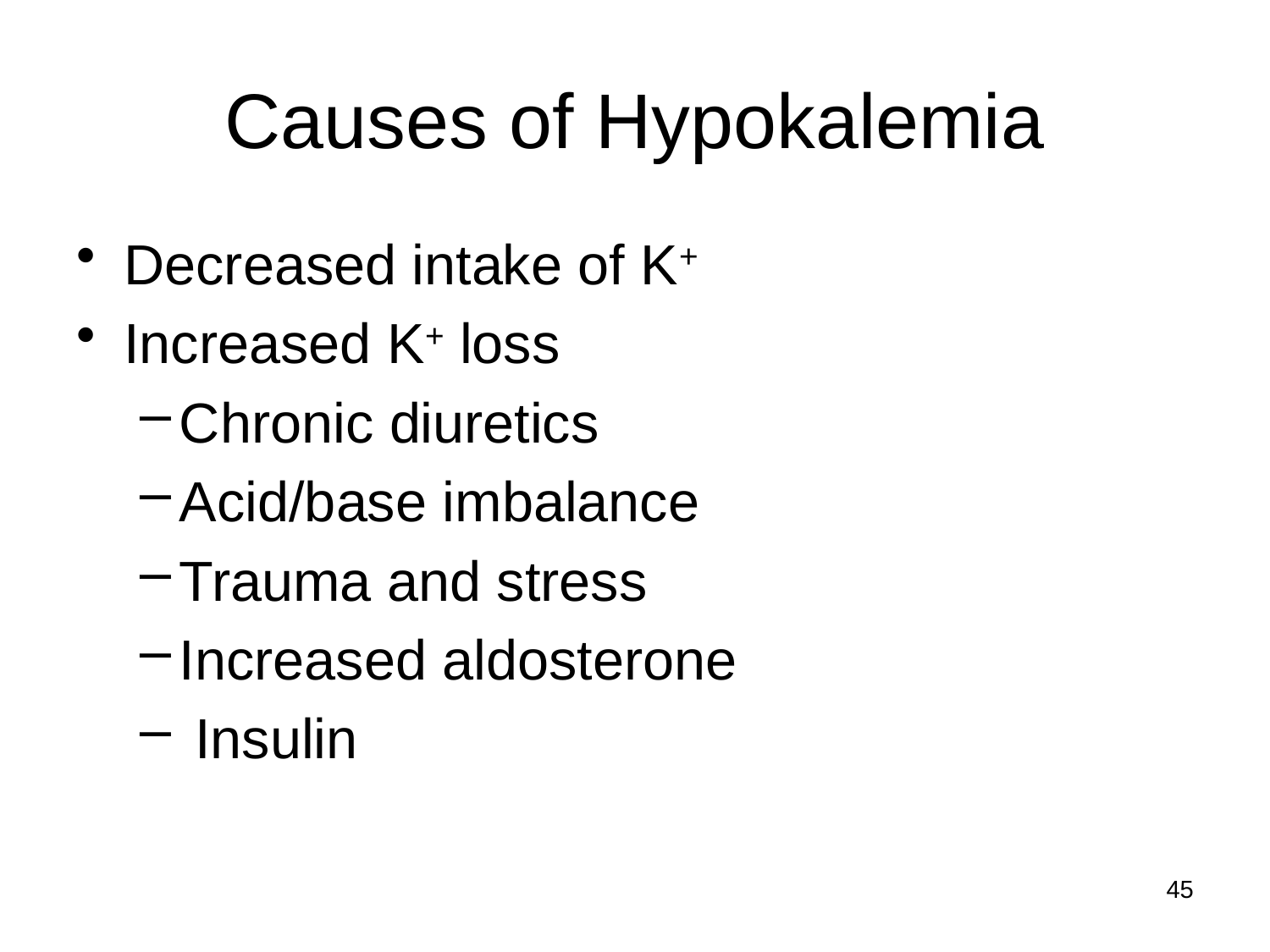

# Causes of Hypokalemia
Decreased intake of K+
Increased K+ loss
Chronic diuretics
Acid/base imbalance
Trauma and stress
Increased aldosterone
 Insulin
45